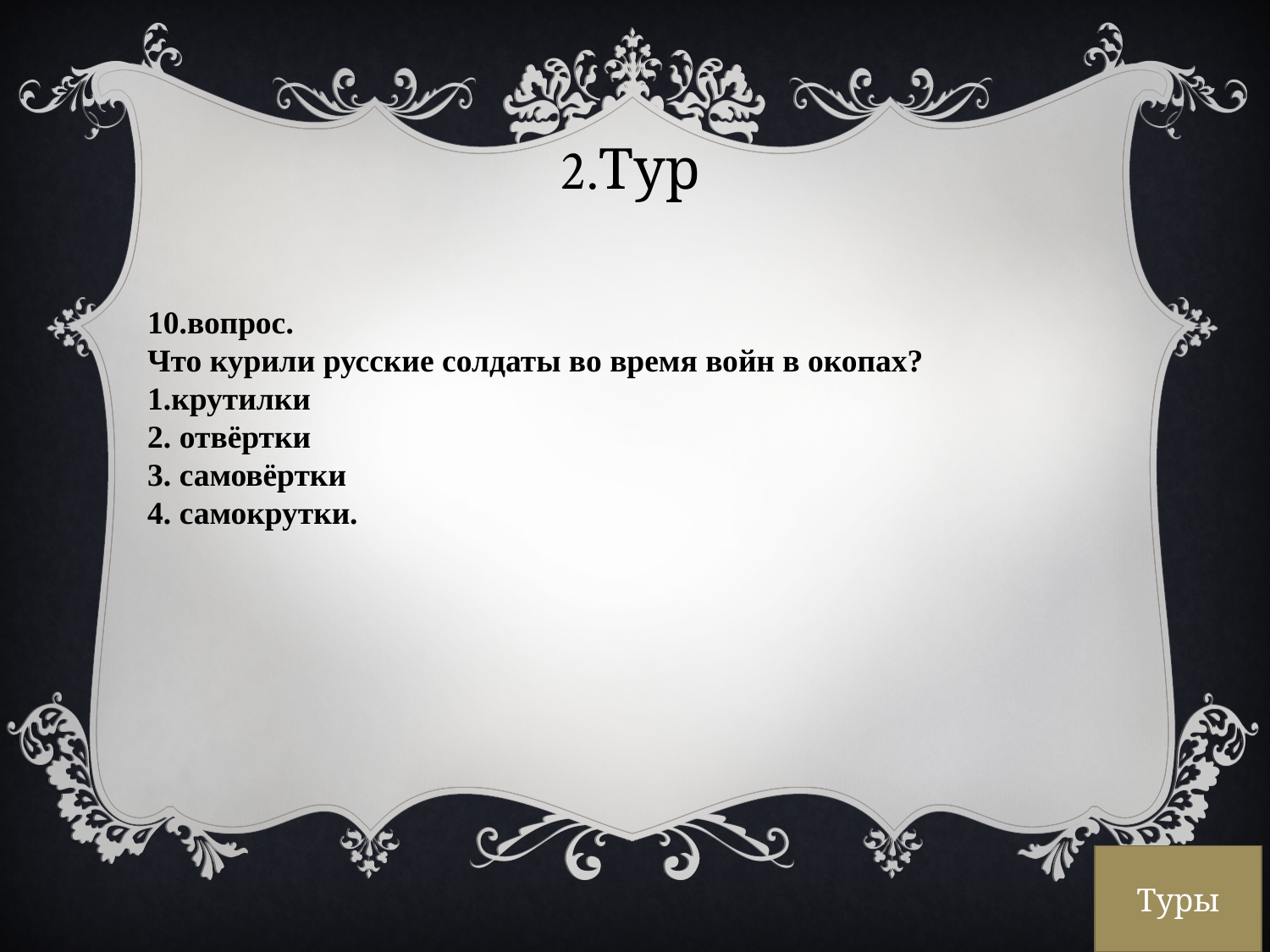

2.Тур
10.вопрос.
Что курили русские солдаты во время войн в окопах?
1.крутилки
2. отвёртки
3. самовёртки
4. самокрутки.
Туры